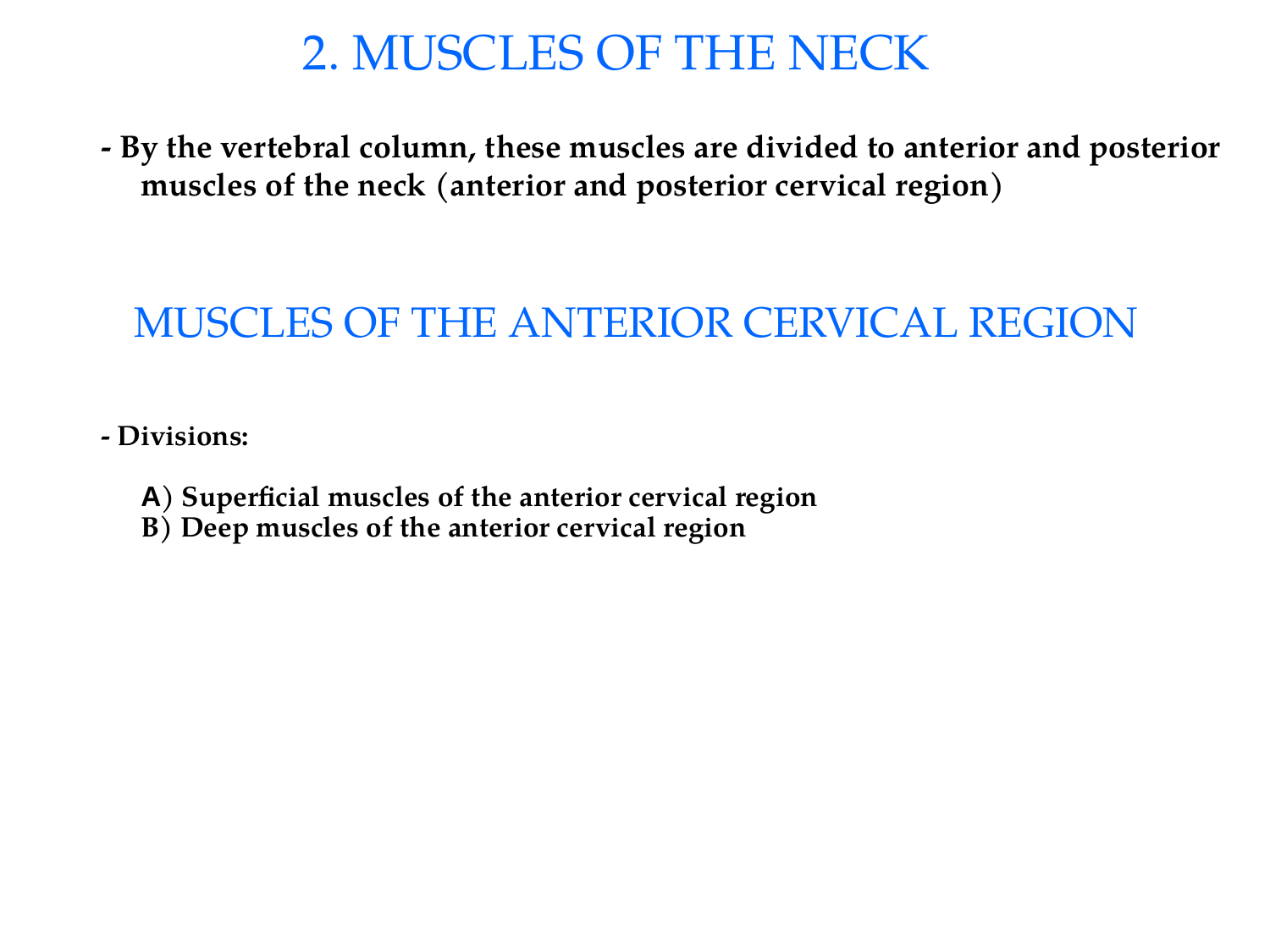

2. MUSCLES OF THE NECK

- By the vertebral column, these muscles are divided to anterior and posterior muscles of the neck (anterior and posterior cervical region)
MUSCLES OF THE ANTERIOR CERVICAL REGION
- Divisions:
А) Superficial muscles of the anterior cervical region
B) Deep muscles of the anterior cervical region